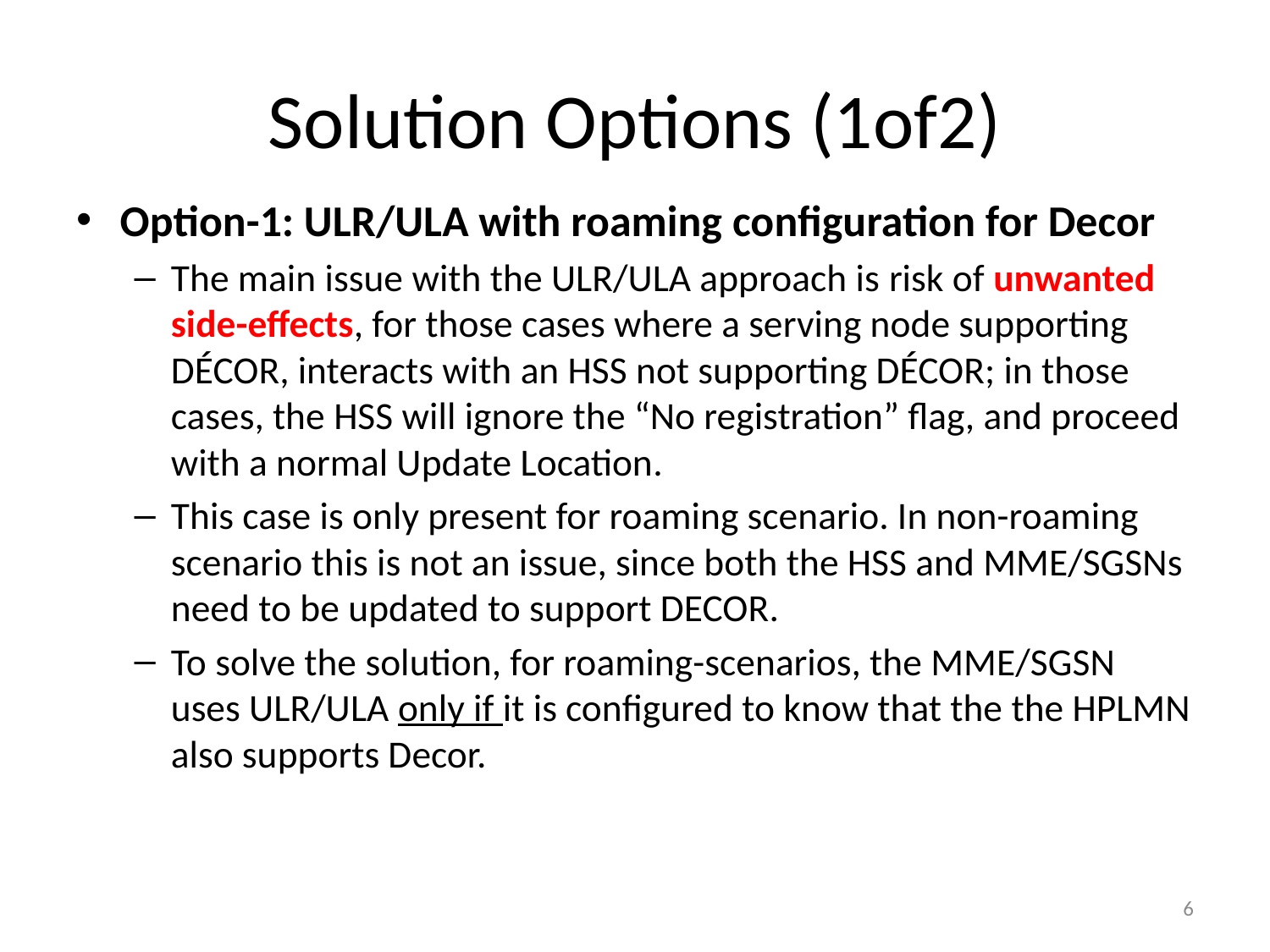

# Solution Options (1of2)
Option-1: ULR/ULA with roaming configuration for Decor
The main issue with the ULR/ULA approach is risk of unwanted side-effects, for those cases where a serving node supporting DÉCOR, interacts with an HSS not supporting DÉCOR; in those cases, the HSS will ignore the “No registration” flag, and proceed with a normal Update Location.
This case is only present for roaming scenario. In non-roaming scenario this is not an issue, since both the HSS and MME/SGSNs need to be updated to support DECOR.
To solve the solution, for roaming-scenarios, the MME/SGSN uses ULR/ULA only if it is configured to know that the the HPLMN also supports Decor.

6